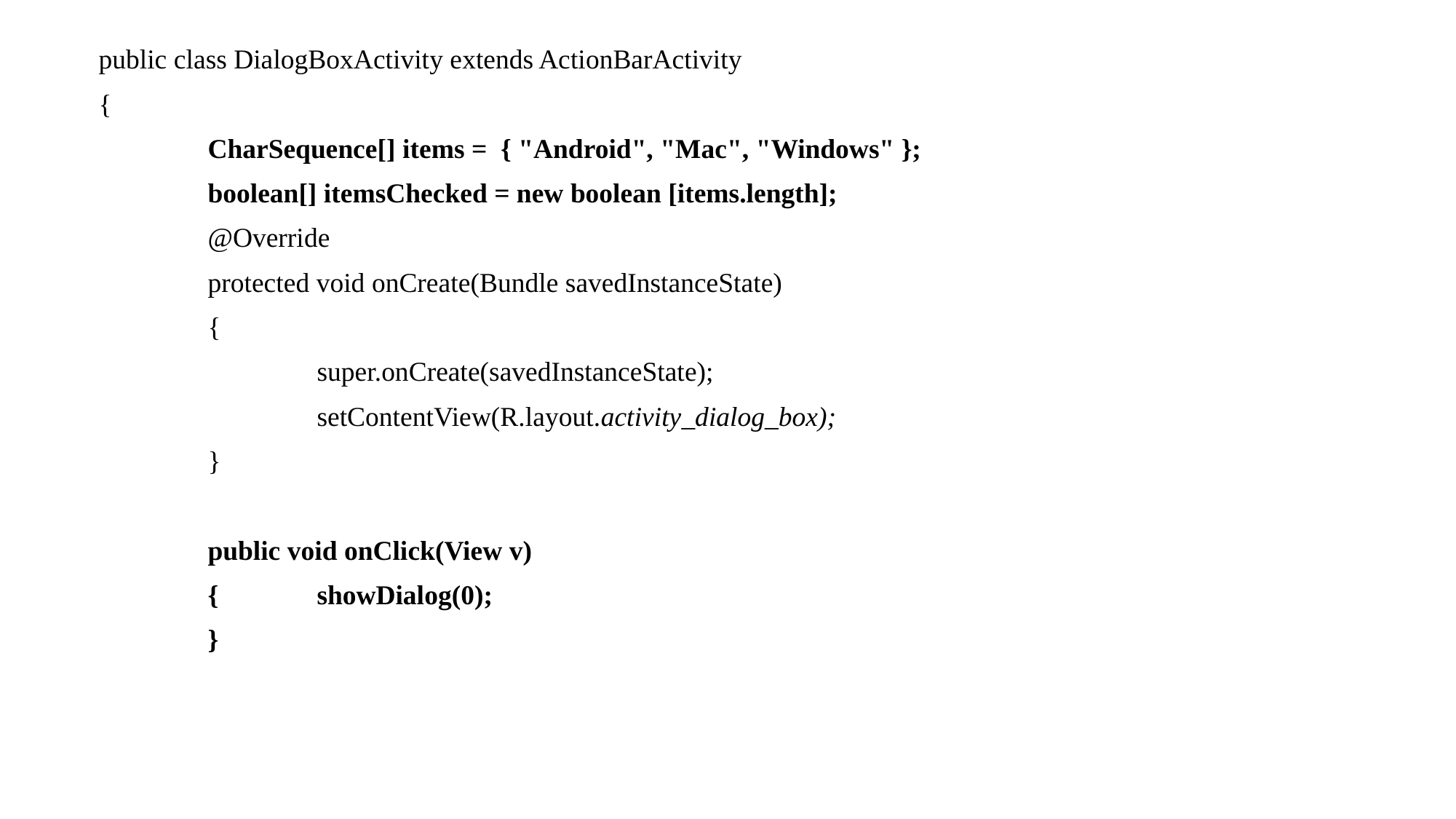

public class DialogBoxActivity extends ActionBarActivity
{
	CharSequence[] items =  { "Android", "Mac", "Windows" };
	boolean[] itemsChecked = new boolean [items.length];
	@Override
	protected void onCreate(Bundle savedInstanceState)
	{
		super.onCreate(savedInstanceState);
		setContentView(R.layout.activity_dialog_box);
	}

	public void onClick(View v)
	{	showDialog(0);
	}